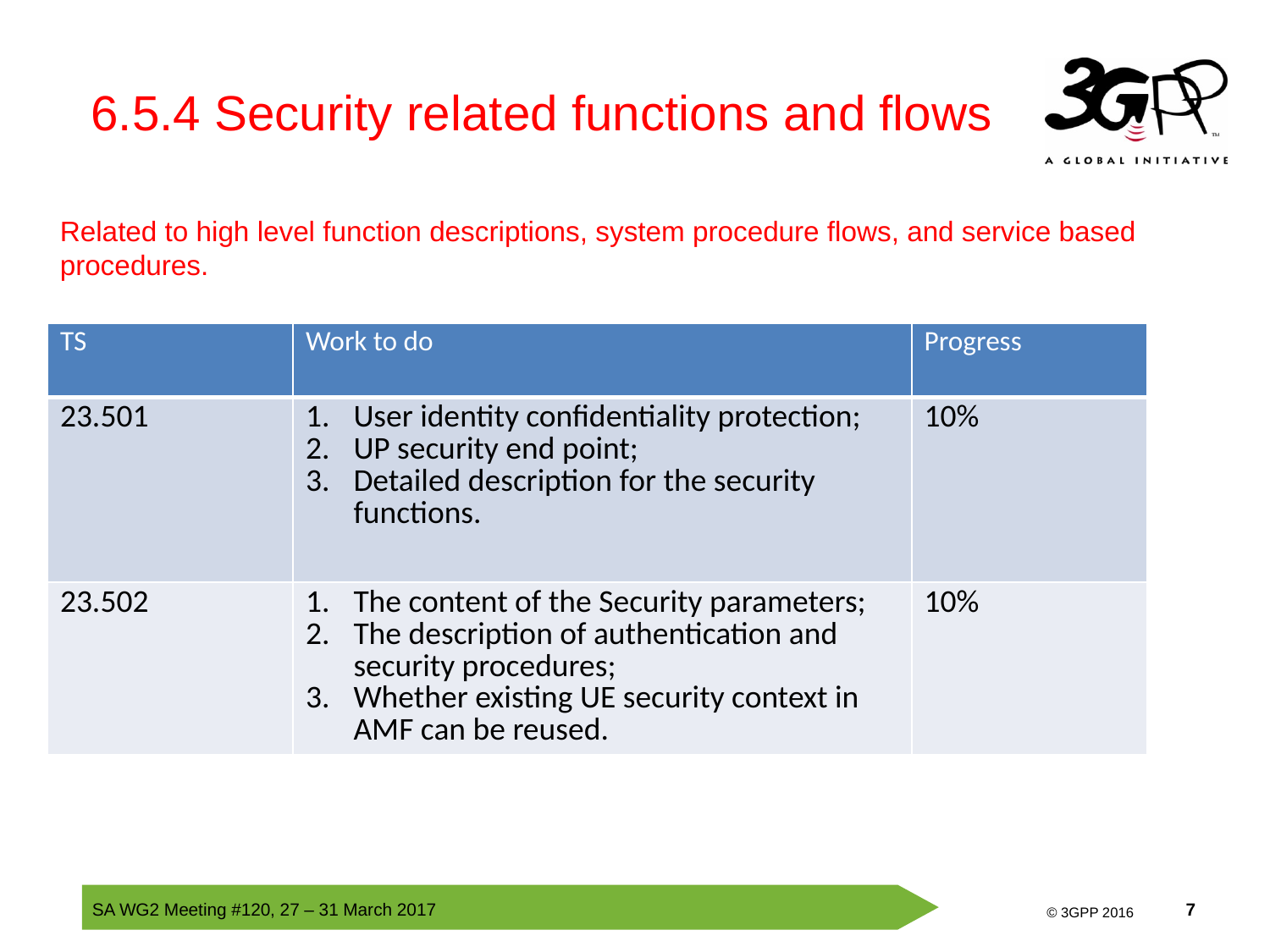

# 6.5.4 Security related functions and flows
Related to high level function descriptions, system procedure flows, and service based procedures.
| TS | Work to do | Progress |
| --- | --- | --- |
| 23.501 | User identity confidentiality protection; UP security end point; Detailed description for the security functions. | 10% |
| 23.502 | The content of the Security parameters; The description of authentication and security procedures; Whether existing UE security context in AMF can be reused. | 10% |